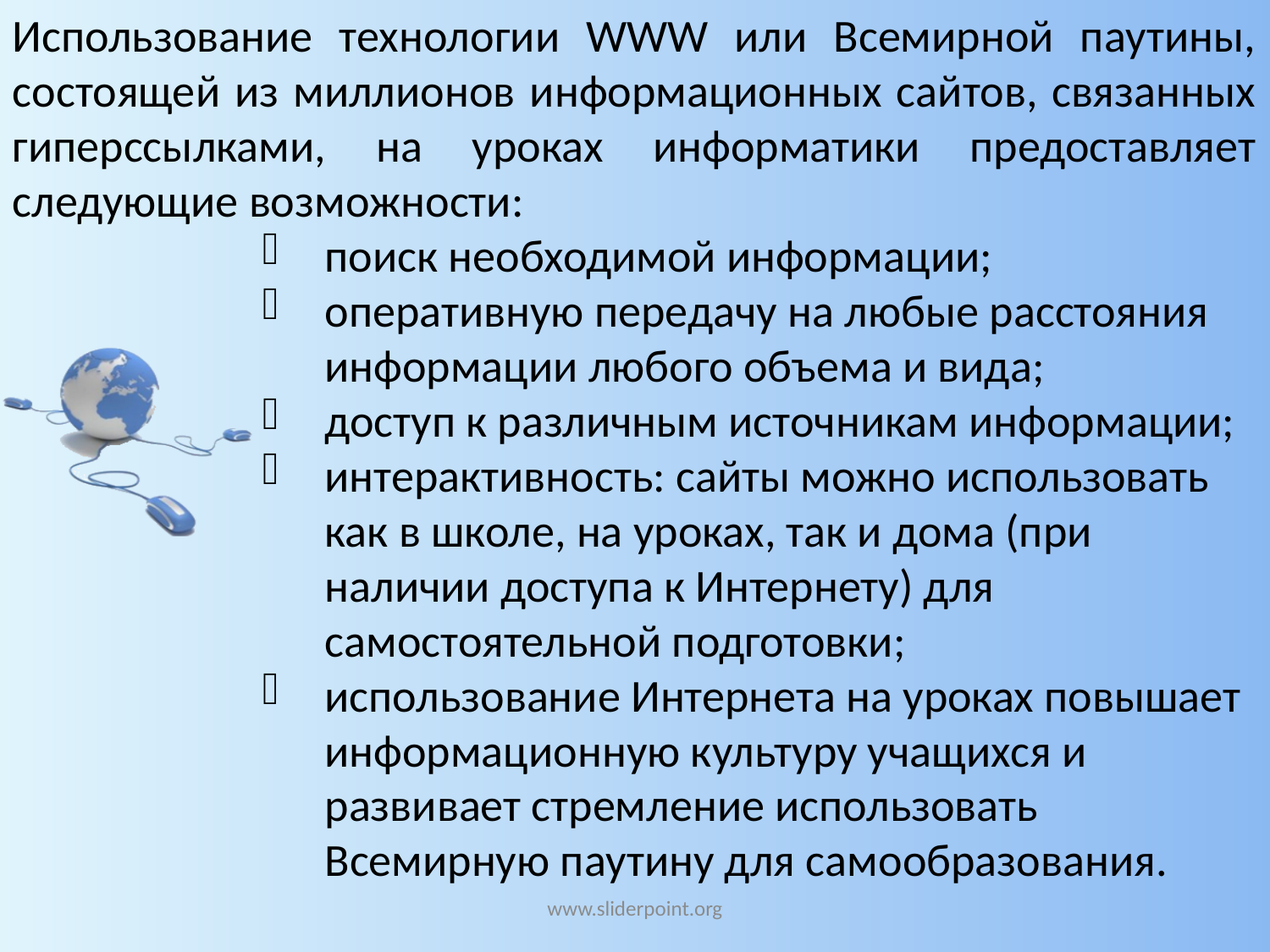

Использование технологии WWW или Всемирной паутины, состоящей из миллионов информационных сайтов, связанных гиперссылками, на уроках информатики предоставляет следующие возможности:
поиск необходимой информации;
оперативную передачу на любые расстояния информации любого объема и вида;
доступ к различным источникам информации;
интерактивность: сайты можно использовать как в школе, на уроках, так и дома (при наличии доступа к Интернету) для самостоятельной подготовки;
использование Интернета на уроках повышает информационную культуру учащихся и развивает стремление использовать Всемирную паутину для самообразования.
www.sliderpoint.org